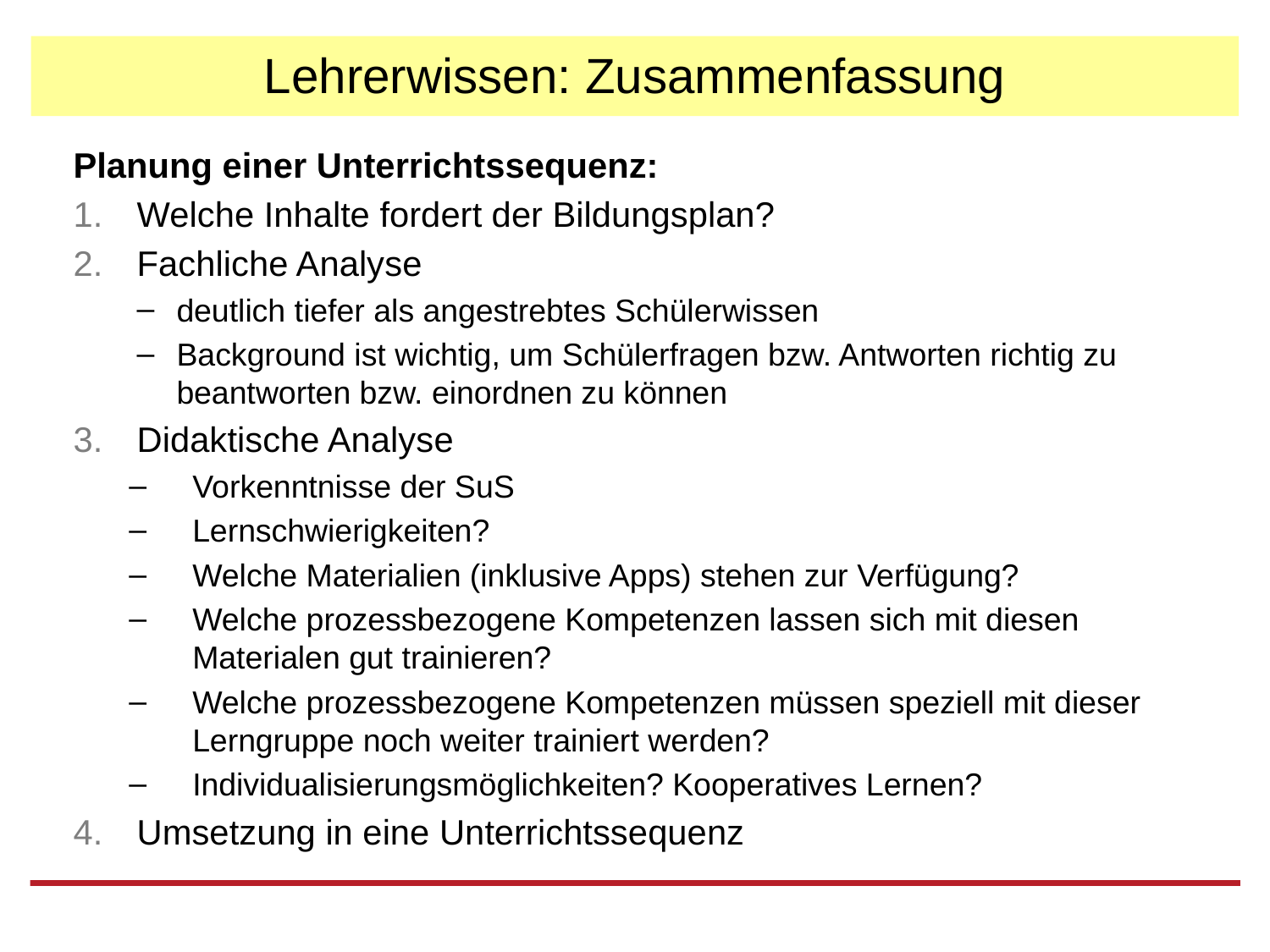

# Lehrerwissen: Zusammenfassung
Planung einer Unterrichtssequenz:
Welche Inhalte fordert der Bildungsplan?
Fachliche Analyse
deutlich tiefer als angestrebtes Schülerwissen
Background ist wichtig, um Schülerfragen bzw. Antworten richtig zu beantworten bzw. einordnen zu können
Didaktische Analyse
Vorkenntnisse der SuS
Lernschwierigkeiten?
Welche Materialien (inklusive Apps) stehen zur Verfügung?
Welche prozessbezogene Kompetenzen lassen sich mit diesen Materialen gut trainieren?
Welche prozessbezogene Kompetenzen müssen speziell mit dieser Lerngruppe noch weiter trainiert werden?
Individualisierungsmöglichkeiten? Kooperatives Lernen?
Umsetzung in eine Unterrichtssequenz